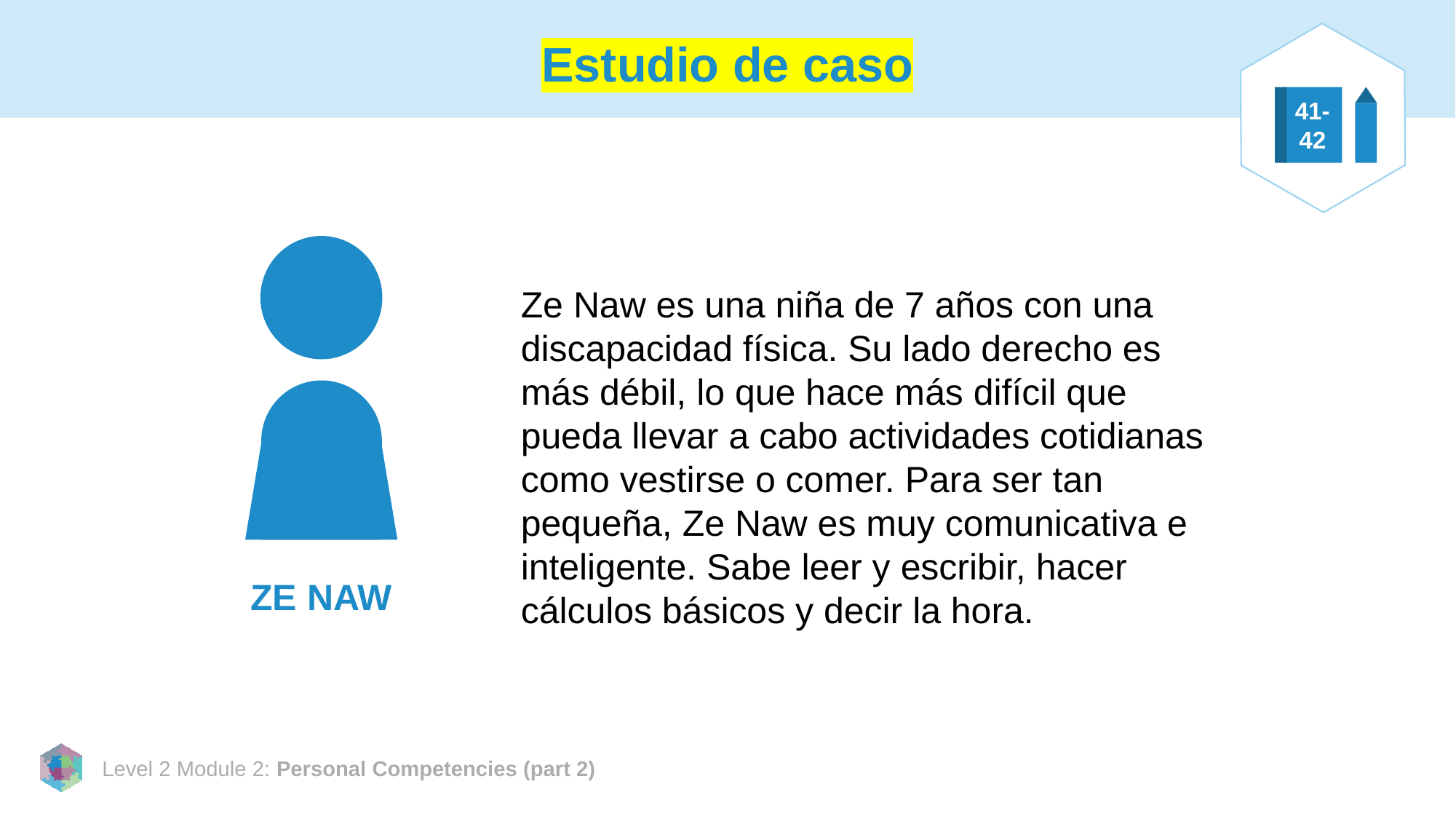

# Estudio de caso

41-
42

Ze Naw es una niña de 7 años con una discapacidad física. Su lado derecho es más débil, lo que hace más difícil que pueda llevar a cabo actividades cotidianas como vestirse o comer. Para ser tan pequeña, Ze Naw es muy comunicativa e inteligente. Sabe leer y escribir, hacer cálculos básicos y decir la hora.

ZE NAW